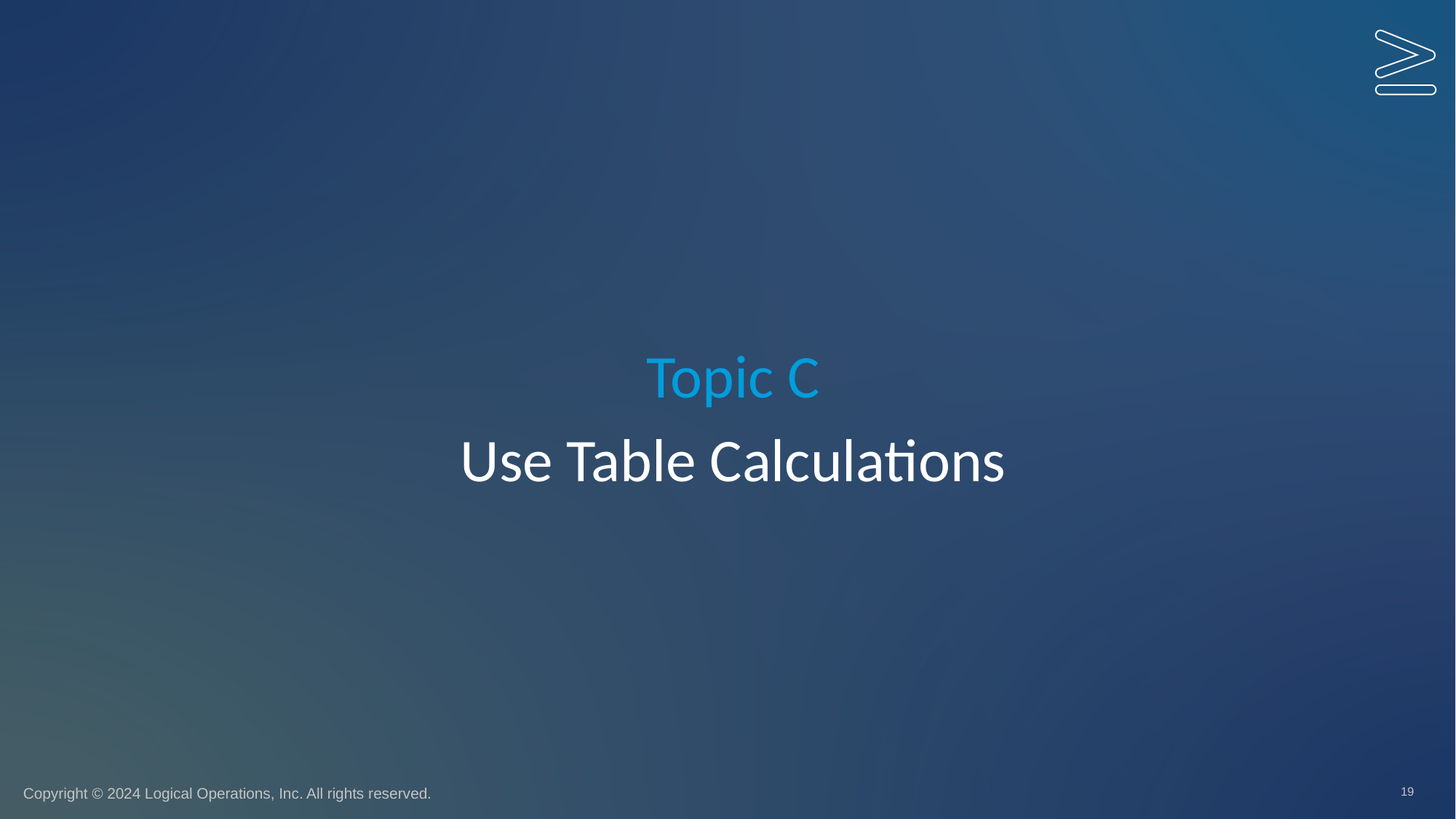

Topic C
# Use Table Calculations
19